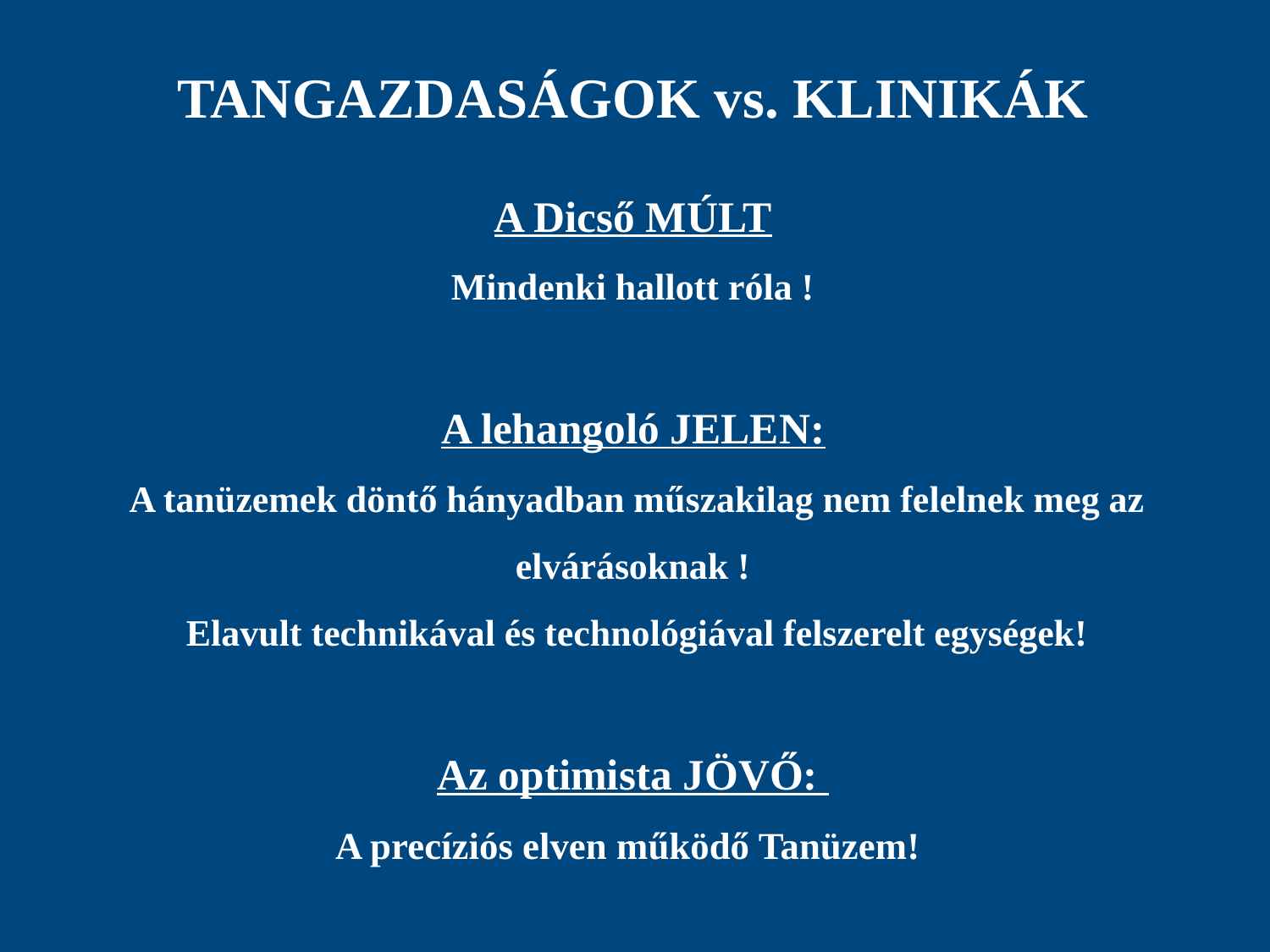

# TANGAZDASÁGOK vs. KLINIKÁK
A Dicső MÚLT
Mindenki hallott róla !

A lehangoló JELEN:
 A tanüzemek döntő hányadban műszakilag nem felelnek meg az elvárásoknak !
 Elavult technikával és technológiával felszerelt egységek!

Az optimista JÖVŐ:
A precíziós elven működő Tanüzem!